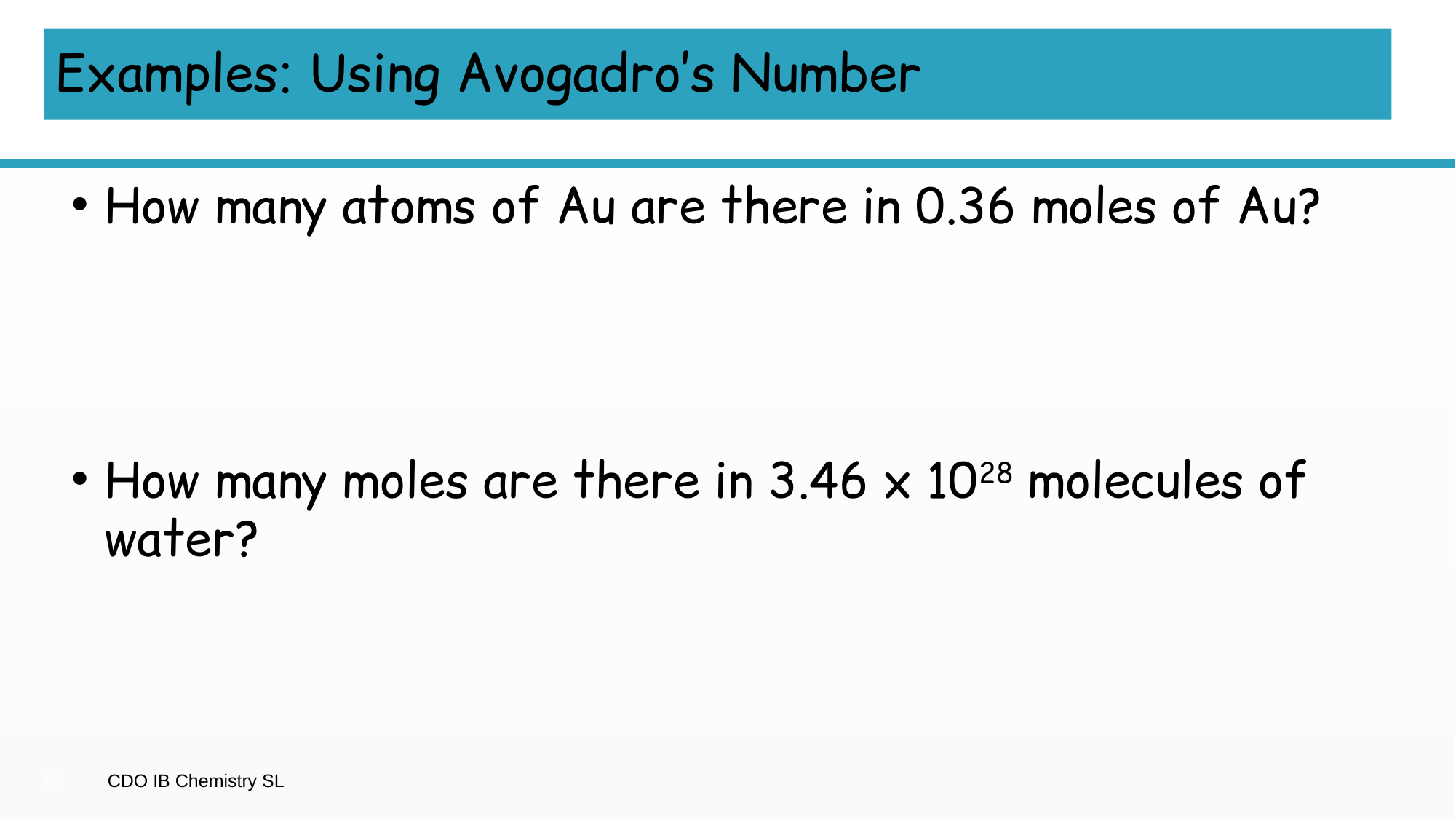

# Examples: Using Avogadro’s Number
How many atoms of Au are there in 0.36 moles of Au?

How many moles are there in 3.46 x 1028 molecules of water?
13
CDO IB Chemistry SL